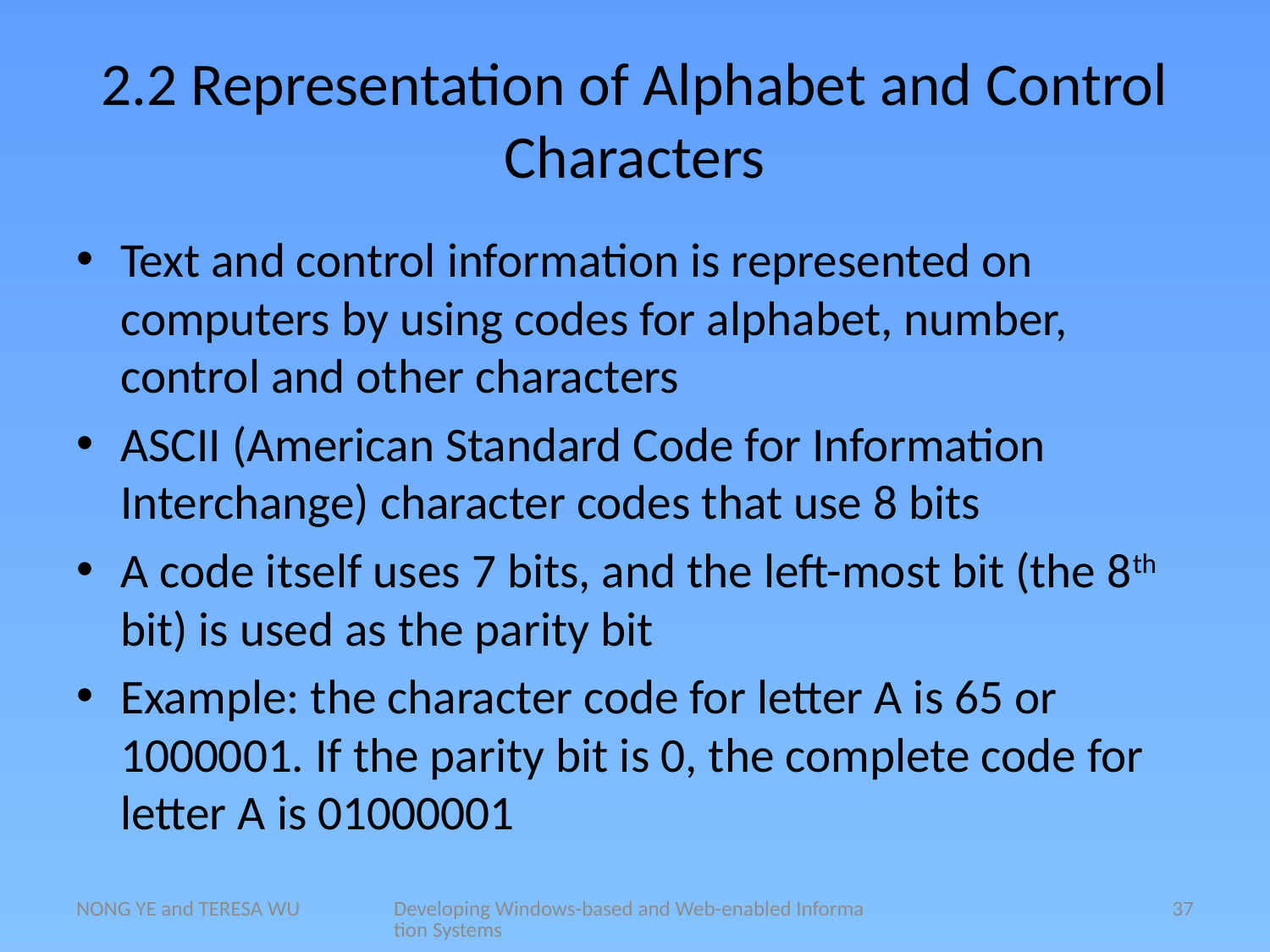

# 2.2 Representation of Alphabet and Control Characters
Text and control information is represented on computers by using codes for alphabet, number, control and other characters
ASCII (American Standard Code for Information Interchange) character codes that use 8 bits
A code itself uses 7 bits, and the left-most bit (the 8th bit) is used as the parity bit
Example: the character code for letter A is 65 or 1000001. If the parity bit is 0, the complete code for letter A is 01000001
NONG YE and TERESA WU
Developing Windows-based and Web-enabled Information Systems
37